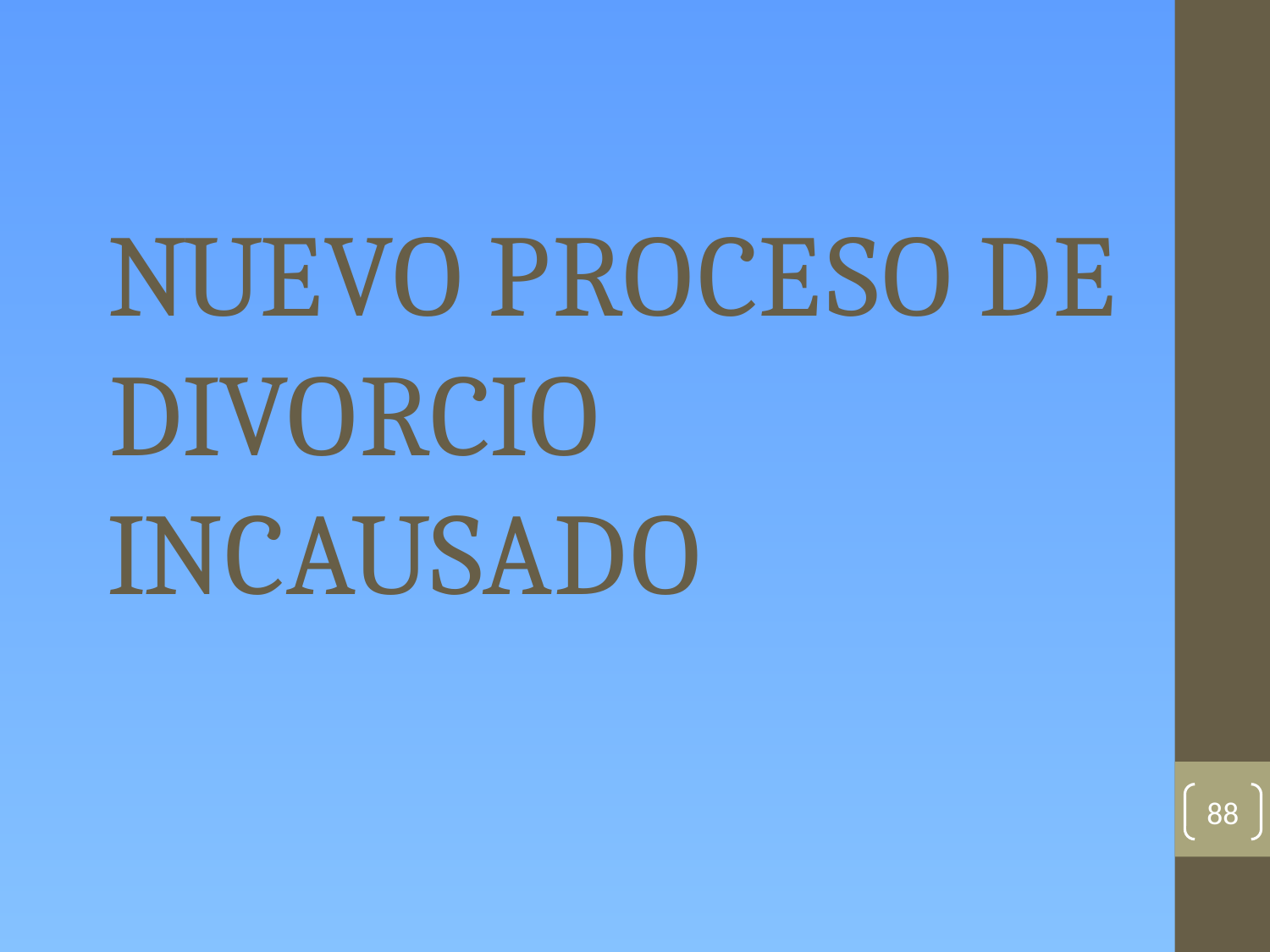

# NUEVO PROCESO DE DIVORCIO INCAUSADO
88